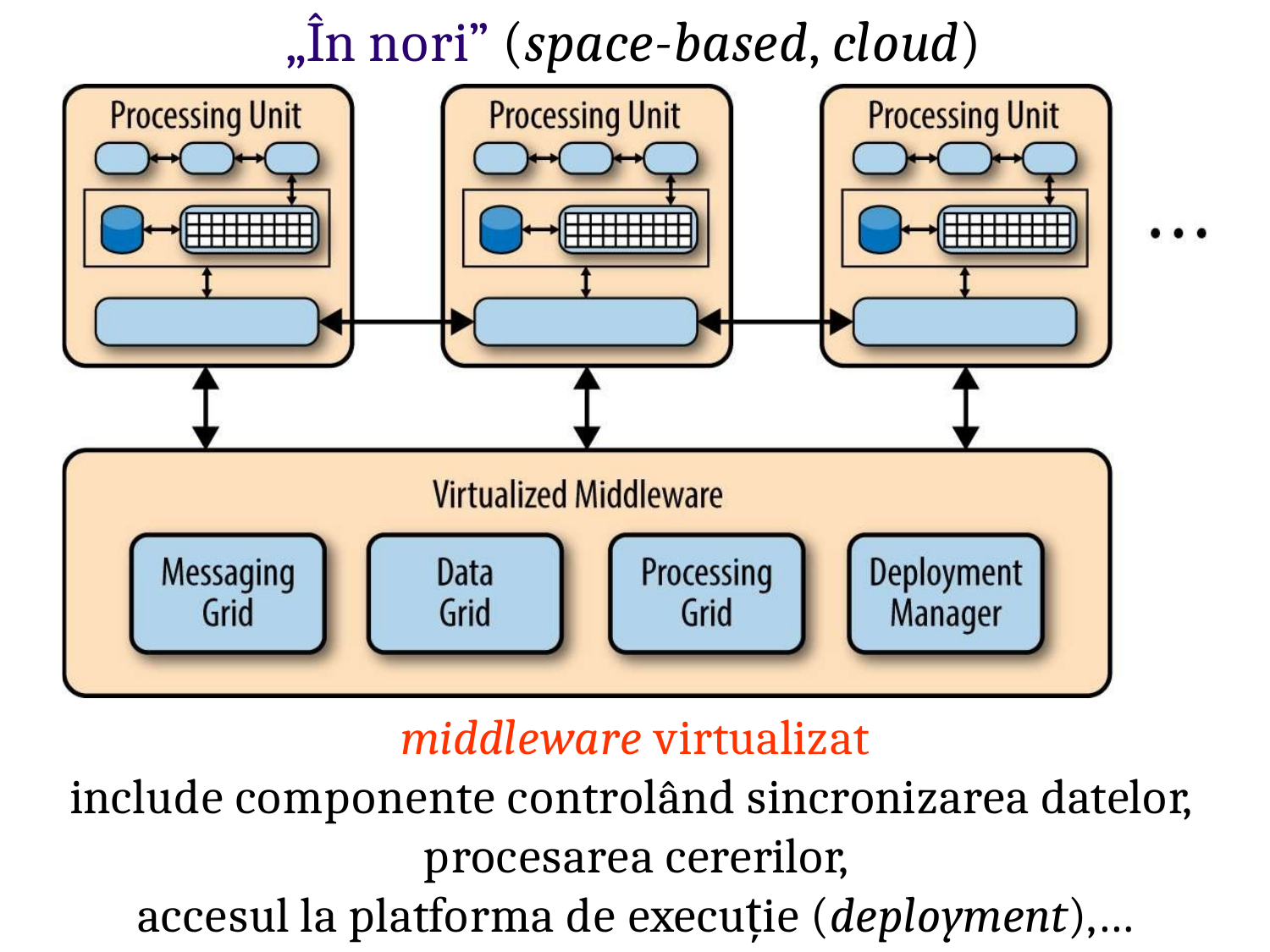

# „În nori” (space-based, cloud)

middleware virtualizat
include componente controlând sincronizarea datelor,  procesarea cererilor,
accesul la platforma de execuție (deployment),…